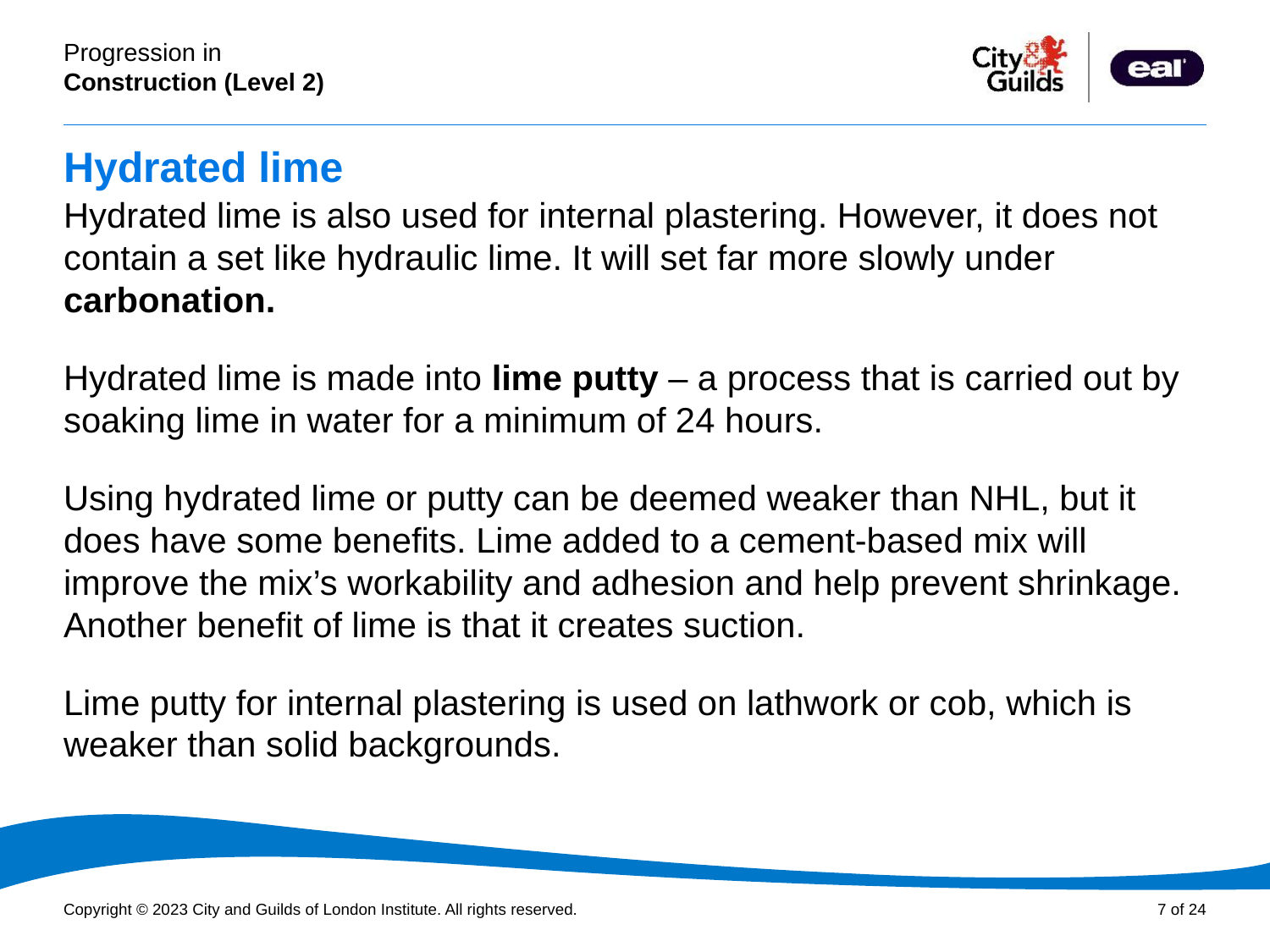

# Hydrated lime
Hydrated lime is also used for internal plastering. However, it does not contain a set like hydraulic lime. It will set far more slowly under carbonation.
Hydrated lime is made into lime putty – a process that is carried out by soaking lime in water for a minimum of 24 hours.
Using hydrated lime or putty can be deemed weaker than NHL, but it does have some benefits. Lime added to a cement-based mix will improve the mix’s workability and adhesion and help prevent shrinkage. Another benefit of lime is that it creates suction.
Lime putty for internal plastering is used on lathwork or cob, which is weaker than solid backgrounds.